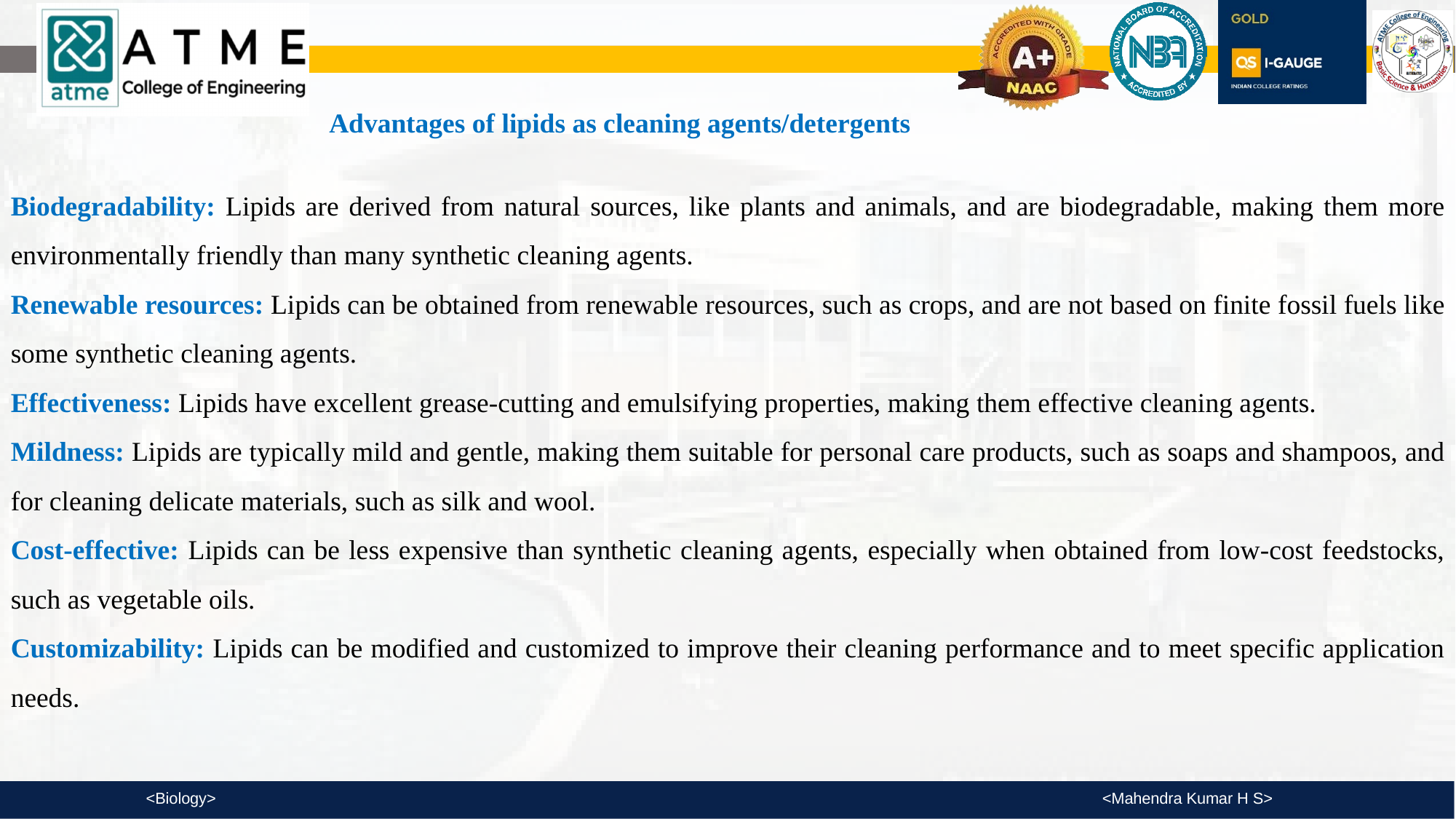

Advantages of lipids as cleaning agents/detergents
Biodegradability: Lipids are derived from natural sources, like plants and animals, and are biodegradable, making them more environmentally friendly than many synthetic cleaning agents.
Renewable resources: Lipids can be obtained from renewable resources, such as crops, and are not based on finite fossil fuels like some synthetic cleaning agents.
Effectiveness: Lipids have excellent grease-cutting and emulsifying properties, making them effective cleaning agents.
Mildness: Lipids are typically mild and gentle, making them suitable for personal care products, such as soaps and shampoos, and for cleaning delicate materials, such as silk and wool.
Cost-effective: Lipids can be less expensive than synthetic cleaning agents, especially when obtained from low-cost feedstocks, such as vegetable oils.
Customizability: Lipids can be modified and customized to improve their cleaning performance and to meet specific application needs.